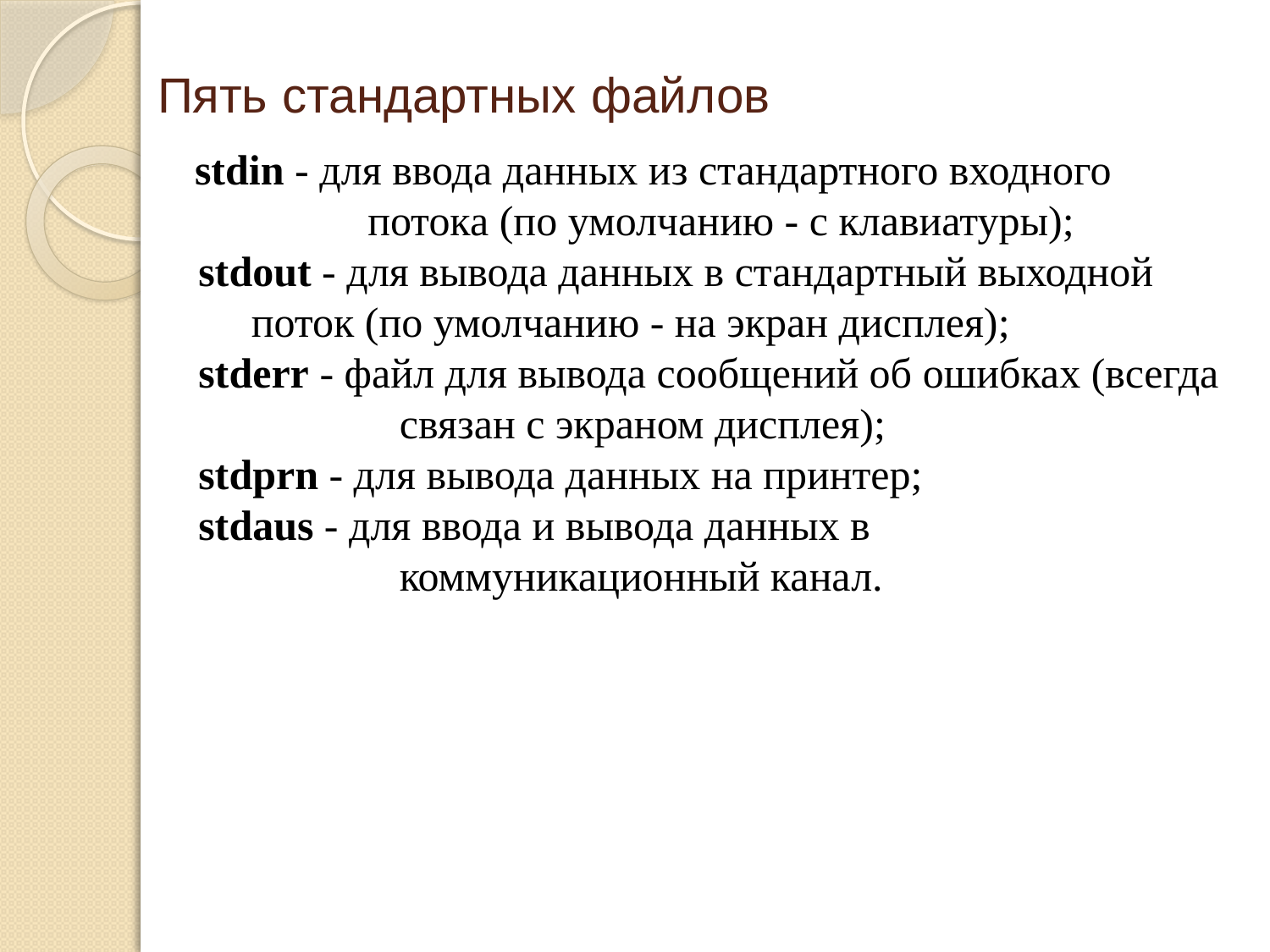

# Пять стандартных файлов
    stdin - для ввода данных из стандартного входного   		    потока (по умолчанию - c клавиатуры);
stdout - для вывода данных в стандартный выходной 	       поток (по умолчанию - на экран дисплея);
stderr - файл для вывода сообщений об ошибках (всегда 	       связан с экраном дисплея);
stdprn - для вывода данных на принтер;
stdaus - для ввода и вывода данных в 				       коммуникационный канал.